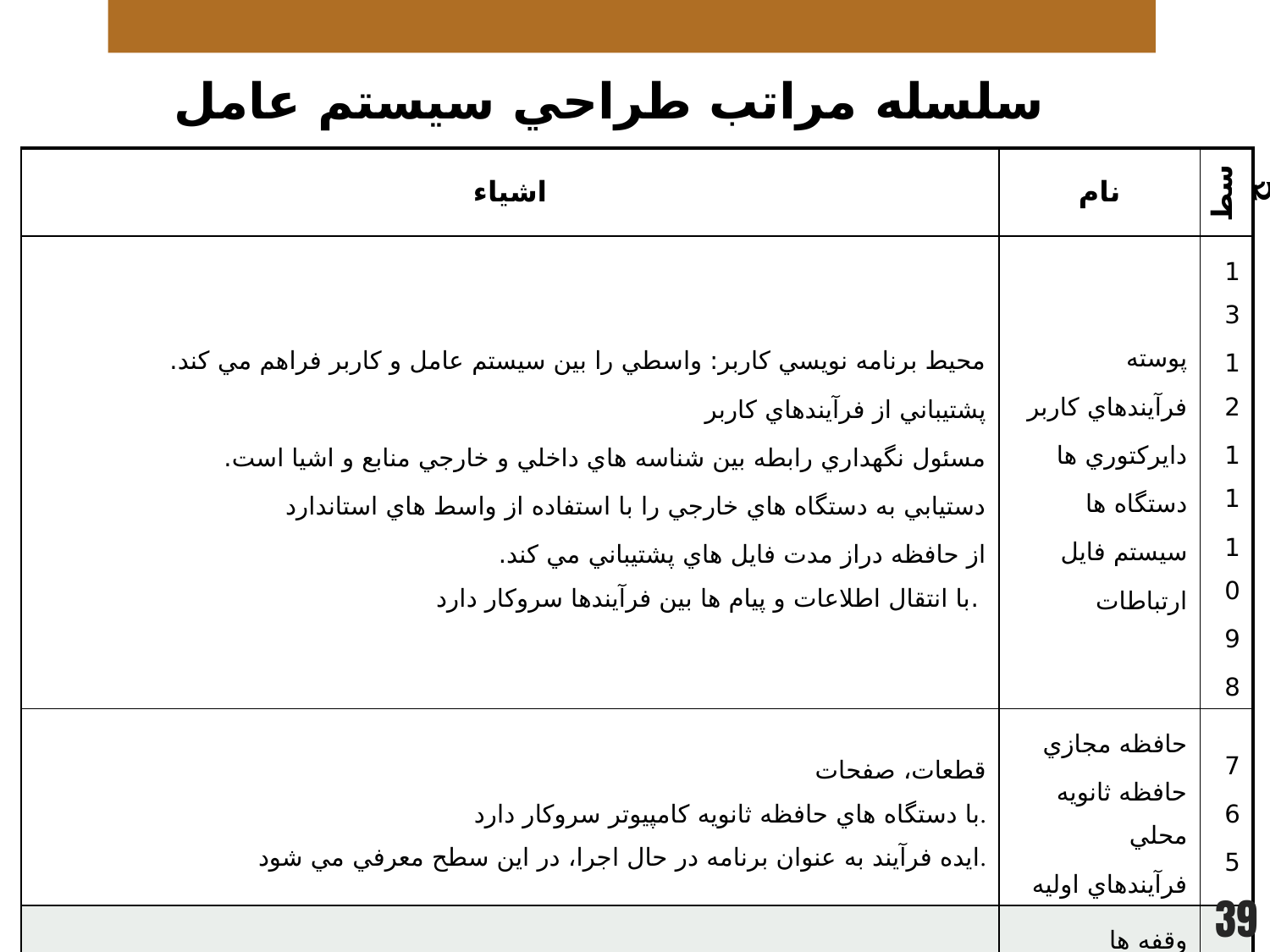

سلسله مراتب طراحي سيستم عامل
| اشياء | نام | سطح |
| --- | --- | --- |
| محيط برنامه نويسي كاربر: واسطي را بين سيستم عامل و كاربر فراهم مي كند. پشتيباني از فرآيندهاي كاربر مسئول نگهداري رابطه بين شناسه هاي داخلي و خارجي منابع و اشيا است. دستيابي به دستگاه هاي خارجي را با استفاده از واسط هاي استاندارد از حافظه دراز مدت فايل هاي پشتيباني مي كند. با انتقال اطلاعات و پيام ها بين فرآيندها سروكار دارد. | پوسته فرآيندهاي كاربر دايركتوري ها دستگاه ها سيستم فايل ارتباطات | 13 12 11 10 9 8 |
| قطعات، صفحات با دستگاه هاي حافظه ثانويه كامپيوتر سروكار دارد. ايده فرآيند به عنوان برنامه در حال اجرا، در اين سطح معرفي مي شود. | حافظه مجازي حافظه ثانويه محلي فرآيندهاي اوليه | 7 6 5 |
| وقفه ها را معرفي مي كند كه موجب ذخيره سازي بستر فعلي توسط پردازنده و احضار روال اداره كننده خطا مي شود. مفهوم رويه يا زيرروال، و عمليات فراخواني / برگشت را اضافه مي كند. مجموعه دستورالعمل هاي پردازنده است. از مدارهاي الكترونيكي تشكيل شده است، ثبات ها، محل هاي حافظه، و دروازه هاي منطقي | وقفه ها رويه ها مجموعه دستورالعمل مدارهاي الكترونيكي | 4 3 2 1 |
39